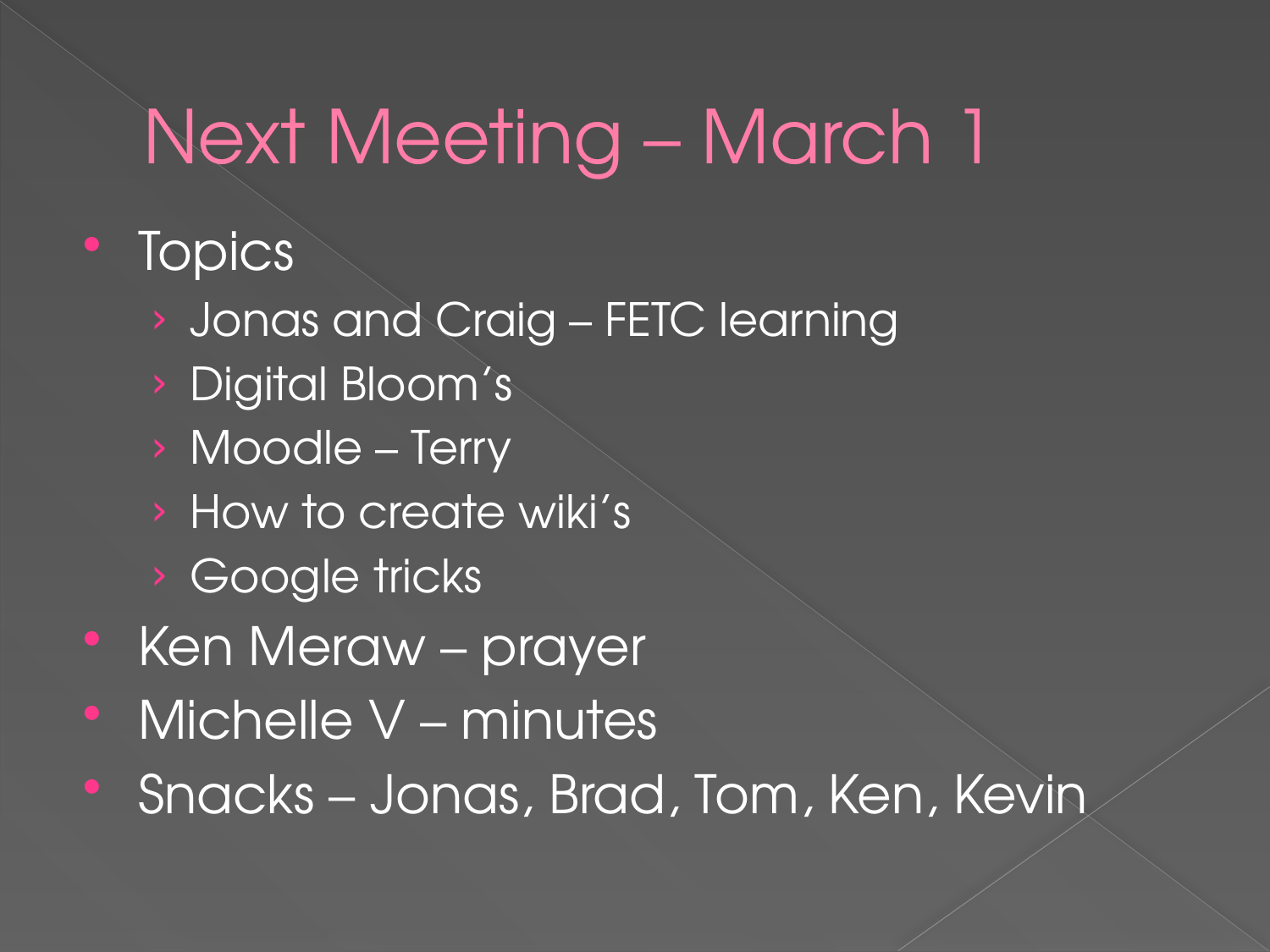

# Next Meeting – March 1
Topics
Jonas and Craig – FETC learning
Digital Bloom’s
Moodle – Terry
How to create wiki’s
Google tricks
Ken Meraw – prayer
Michelle V – minutes
Snacks – Jonas, Brad, Tom, Ken, Kevin